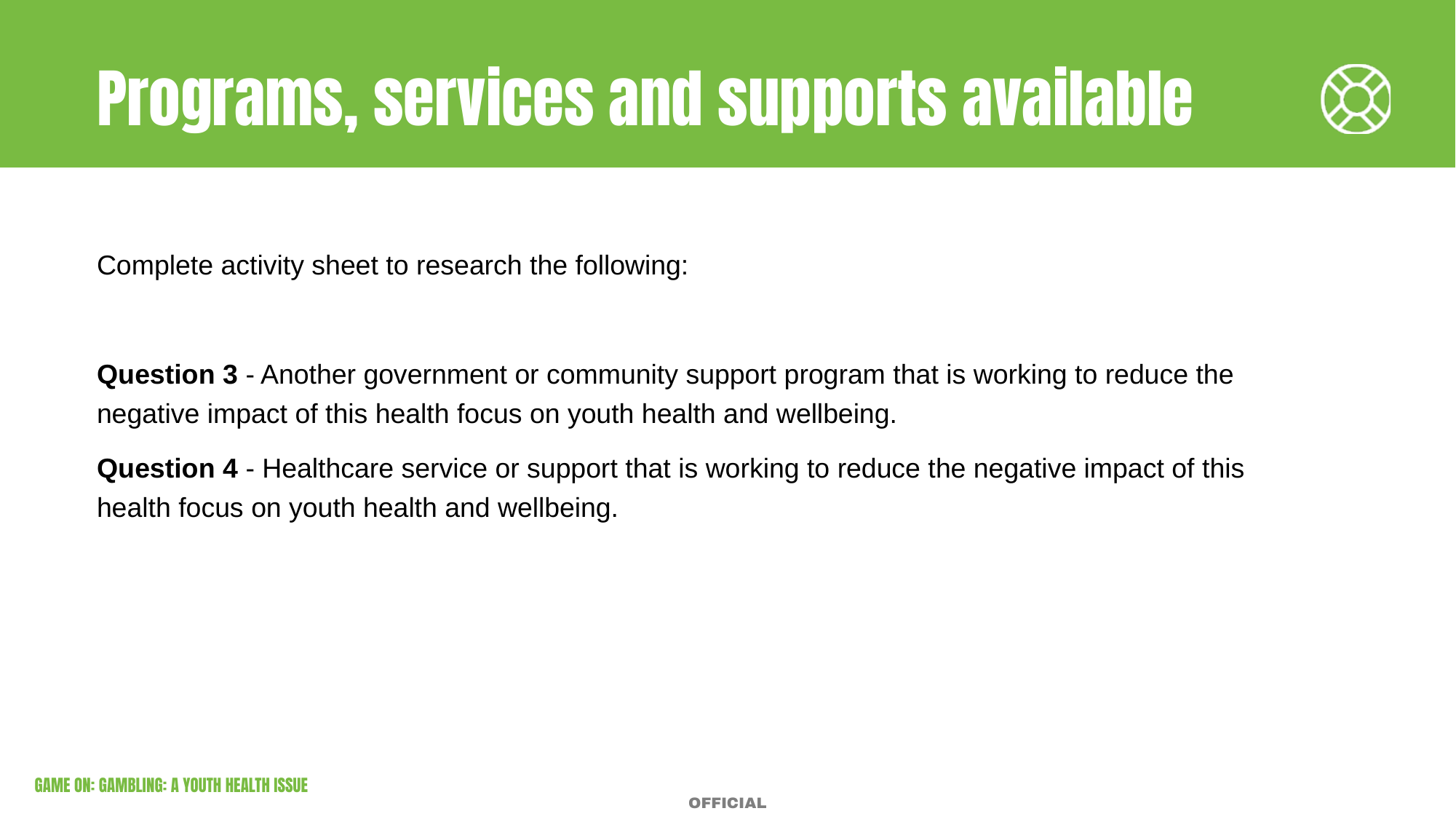

Programs, services and supports available
Complete activity sheet to research the following:

Question 3 - Another government or community support program that is working to reduce the negative impact of this health focus on youth health and wellbeing.
Question 4 - Healthcare service or support that is working to reduce the negative impact of this health focus on youth health and wellbeing.